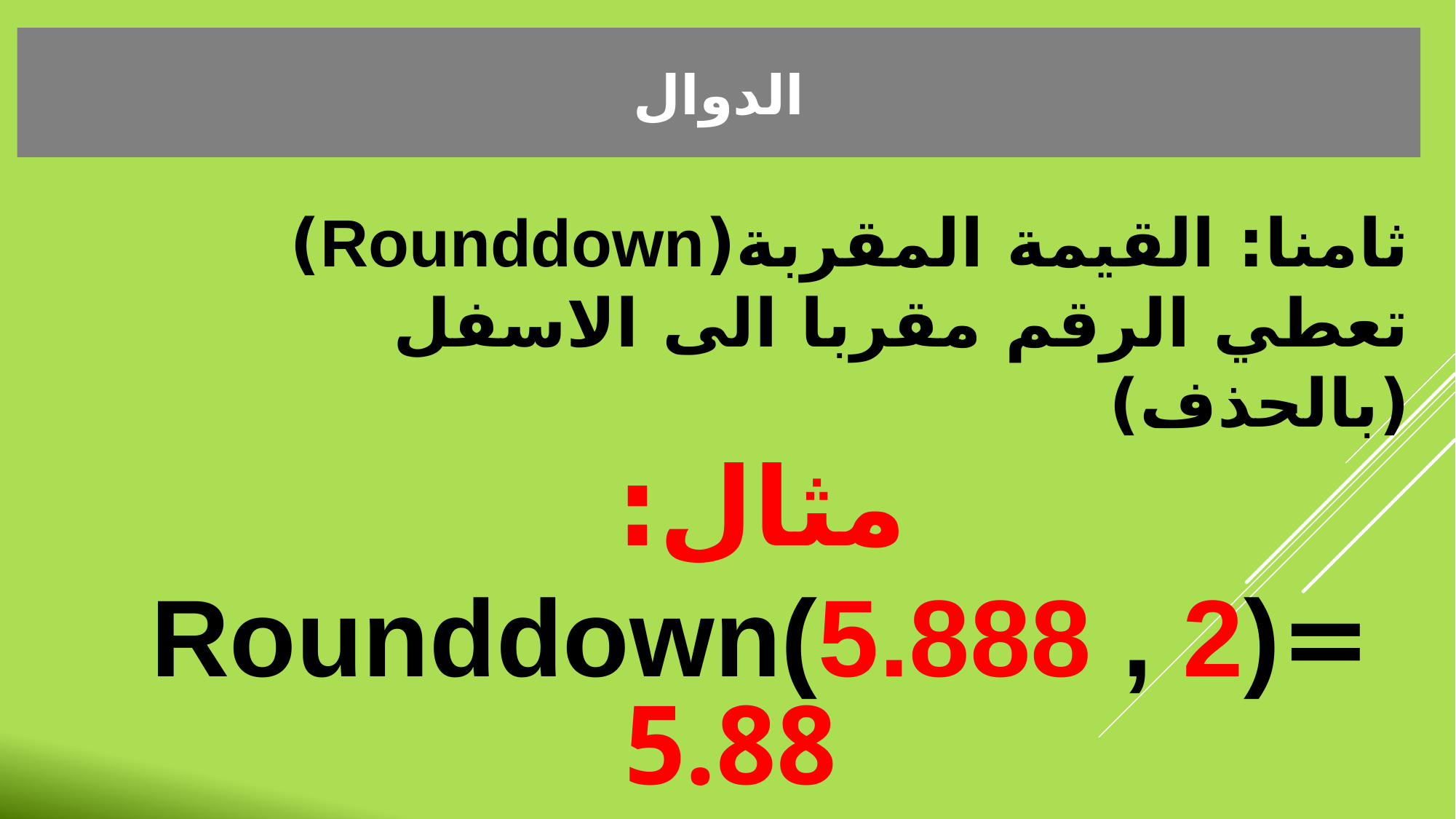

الدوال
ثامنا: القيمة المقربة(Rounddown)
	تعطي الرقم مقربا الى الاسفل (بالحذف)
	مثال:
	=Rounddown(5.888 , 2)
5.88